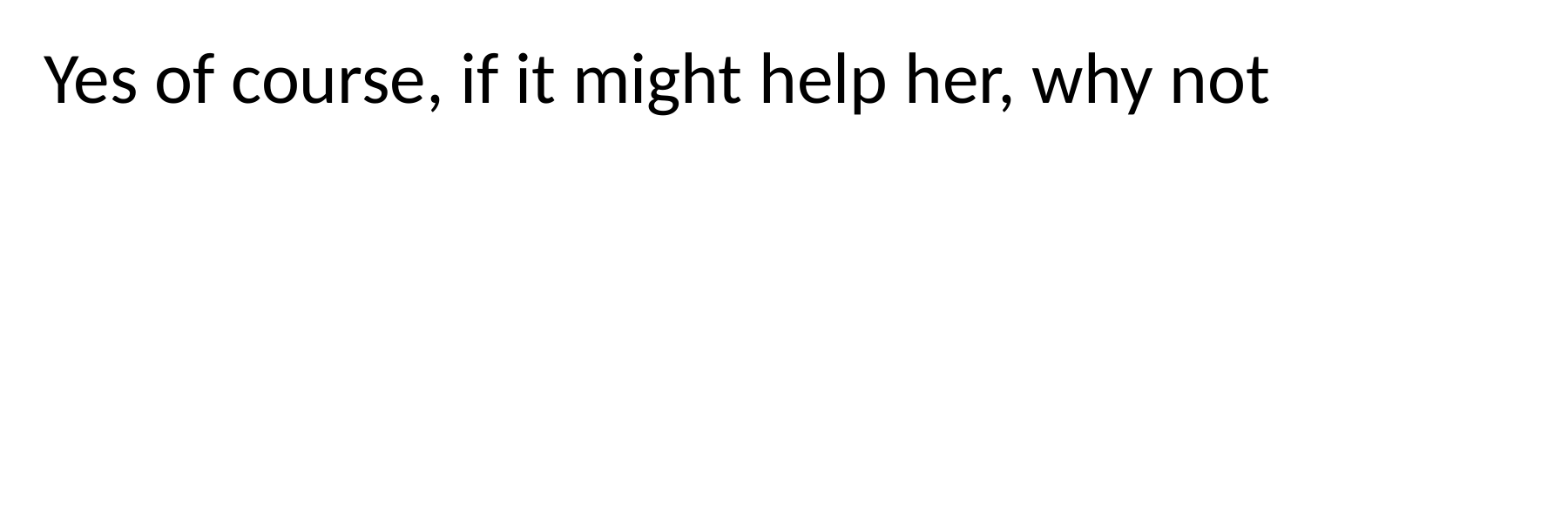

Yes of course, if it might help her, why not